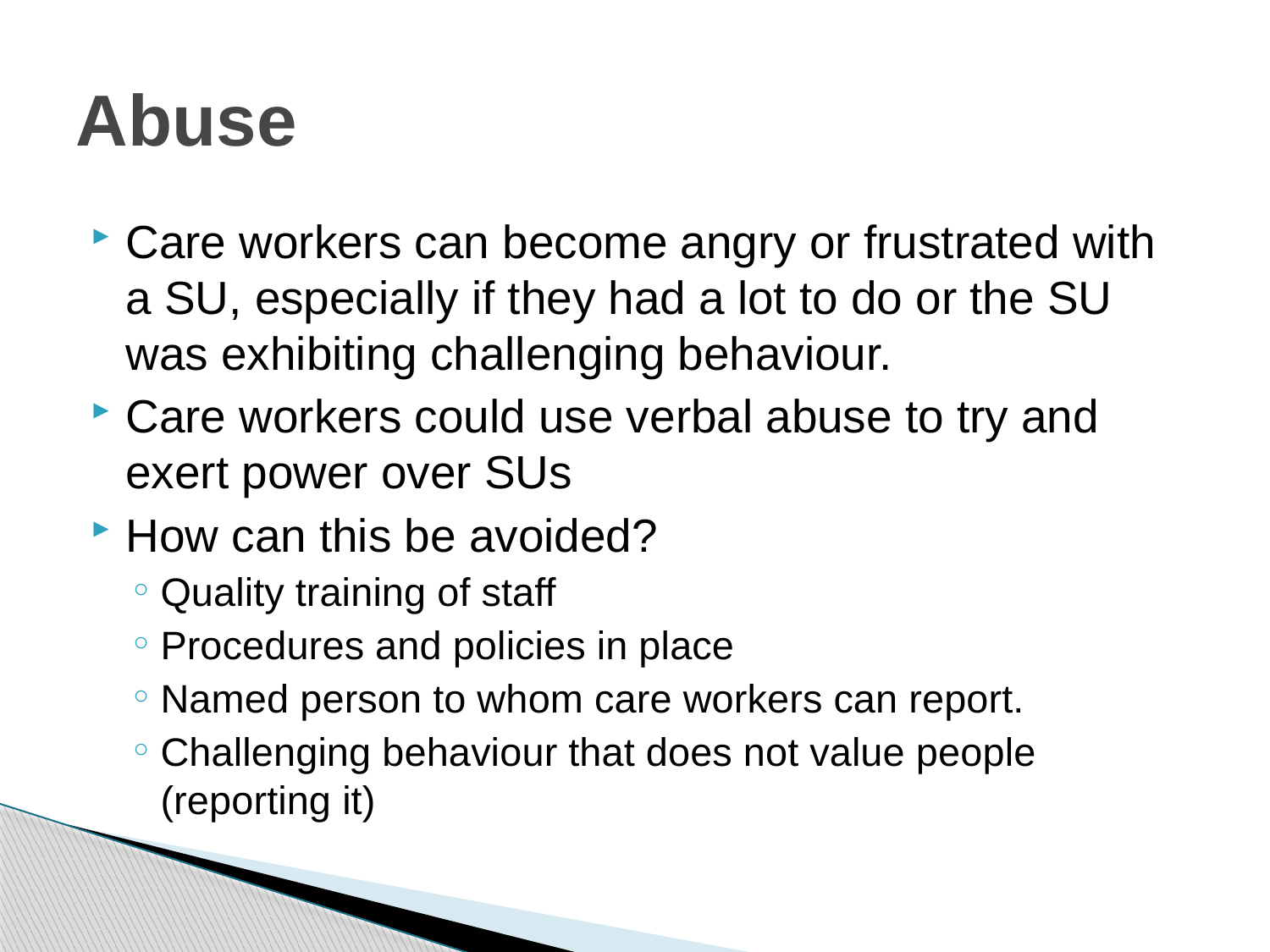

# Abuse
Care workers can become angry or frustrated with a SU, especially if they had a lot to do or the SU was exhibiting challenging behaviour.
Care workers could use verbal abuse to try and exert power over SUs
How can this be avoided?
Quality training of staff
Procedures and policies in place
Named person to whom care workers can report.
Challenging behaviour that does not value people (reporting it)